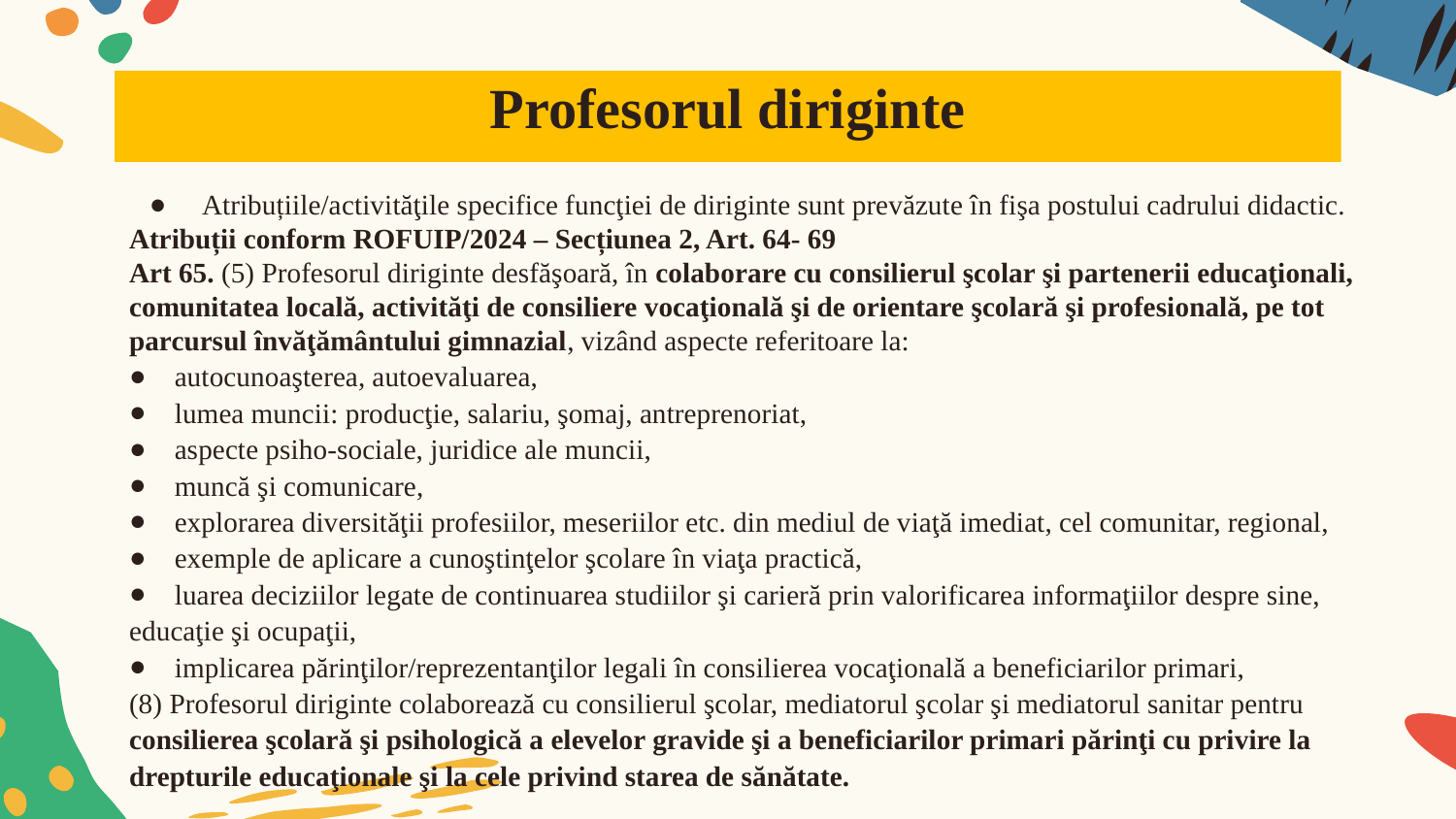

# Profesorul diriginte
Atribuțiile/activităţile specifice funcţiei de diriginte sunt prevăzute în fişa postului cadrului didactic.
Atribuții conform ROFUIP/2024 – Secțiunea 2, Art. 64- 69
Art 65. (5) Profesorul diriginte desfăşoară, în colaborare cu consilierul şcolar şi partenerii educaţionali, comunitatea locală, activităţi de consiliere vocaţională şi de orientare şcolară şi profesională, pe tot parcursul învăţământului gimnazial, vizând aspecte referitoare la:
    autocunoaşterea, autoevaluarea,
    lumea muncii: producţie, salariu, şomaj, antreprenoriat,
    aspecte psiho-sociale, juridice ale muncii,
    muncă şi comunicare,
    explorarea diversităţii profesiilor, meseriilor etc. din mediul de viaţă imediat, cel comunitar, regional,
    exemple de aplicare a cunoştinţelor şcolare în viaţa practică,
    luarea deciziilor legate de continuarea studiilor şi carieră prin valorificarea informaţiilor despre sine, educaţie şi ocupaţii,
    implicarea părinţilor/reprezentanţilor legali în consilierea vocaţională a beneficiarilor primari,
(8) Profesorul diriginte colaborează cu consilierul şcolar, mediatorul şcolar şi mediatorul sanitar pentru consilierea şcolară şi psihologică a elevelor gravide şi a beneficiarilor primari părinţi cu privire la drepturile educaţionale şi la cele privind starea de sănătate.